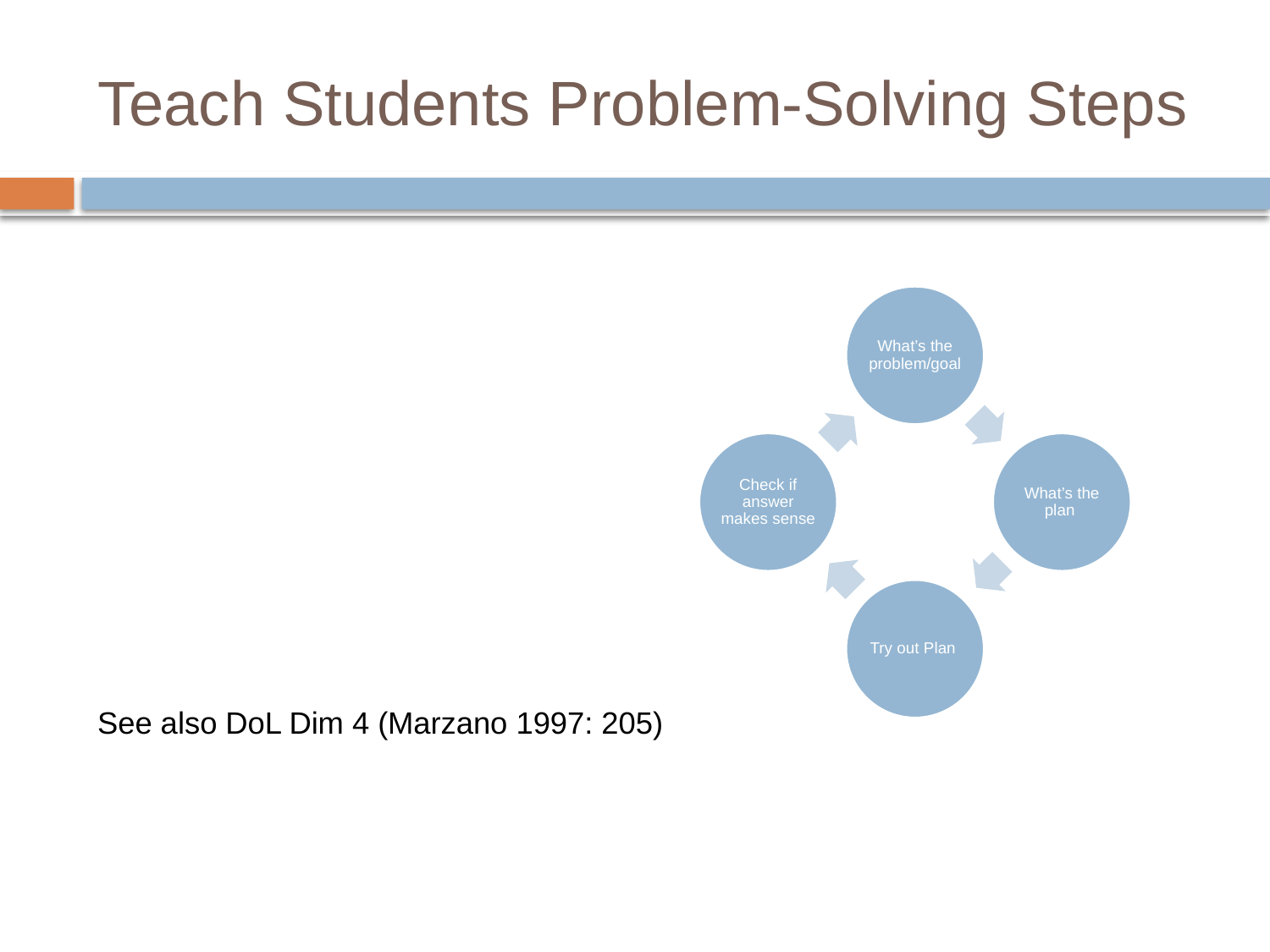

# Teach Students Problem-Solving Steps

See also DoL Dim 4 (Marzano 1997: 205)

What’s the problem/goal

What’s the plan

Try out Plan

Check if answer makes sense